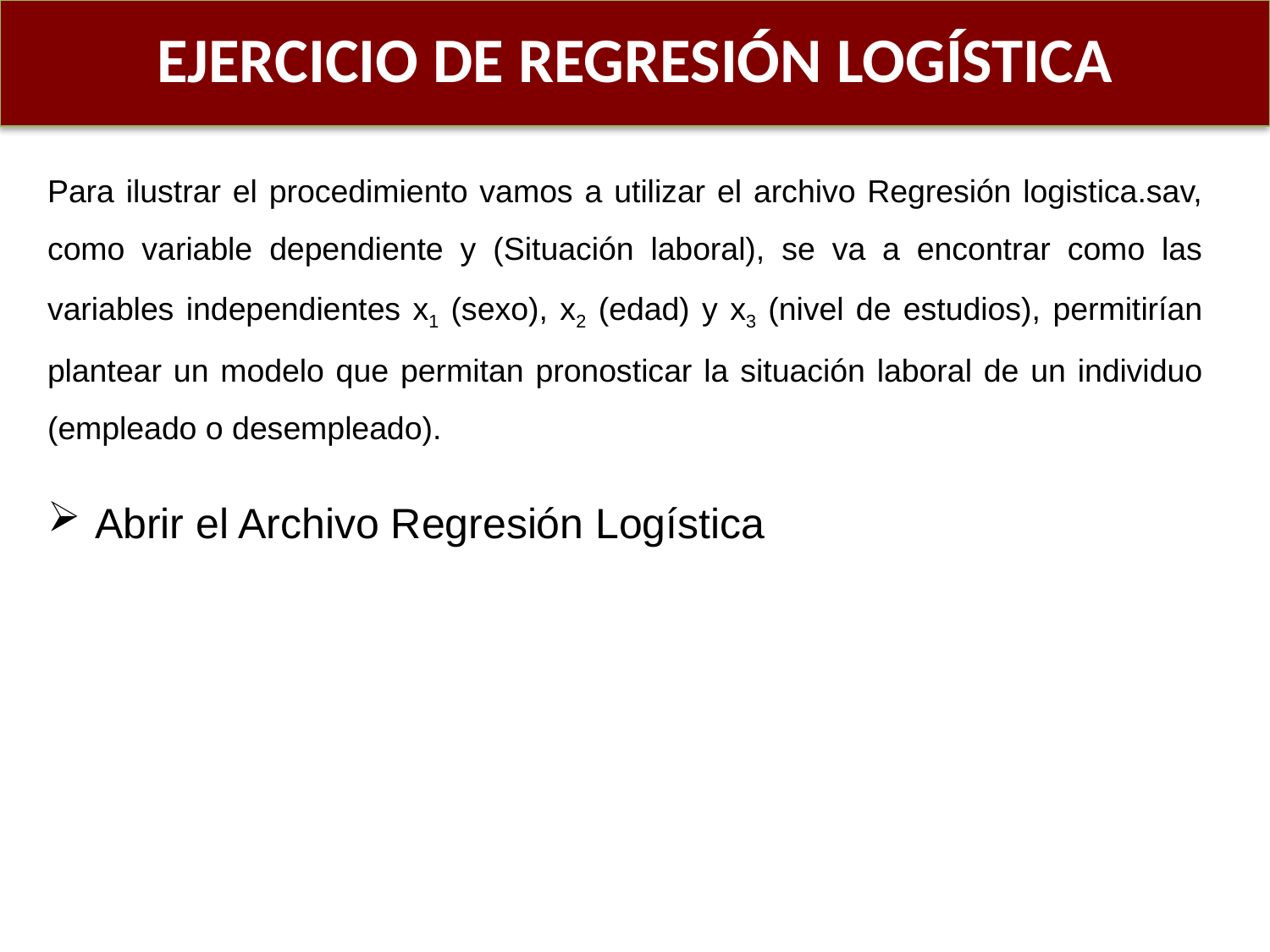

EJERCICIO DE REGRESIÓN LOGÍSTICA
Para ilustrar el procedimiento vamos a utilizar el archivo Regresión logistica.sav, como variable dependiente y (Situación laboral), se va a encontrar como las variables independientes x1 (sexo), x2 (edad) y x3 (nivel de estudios), permitirían plantear un modelo que permitan pronosticar la situación laboral de un individuo (empleado o desempleado).
Abrir el Archivo Regresión Logística